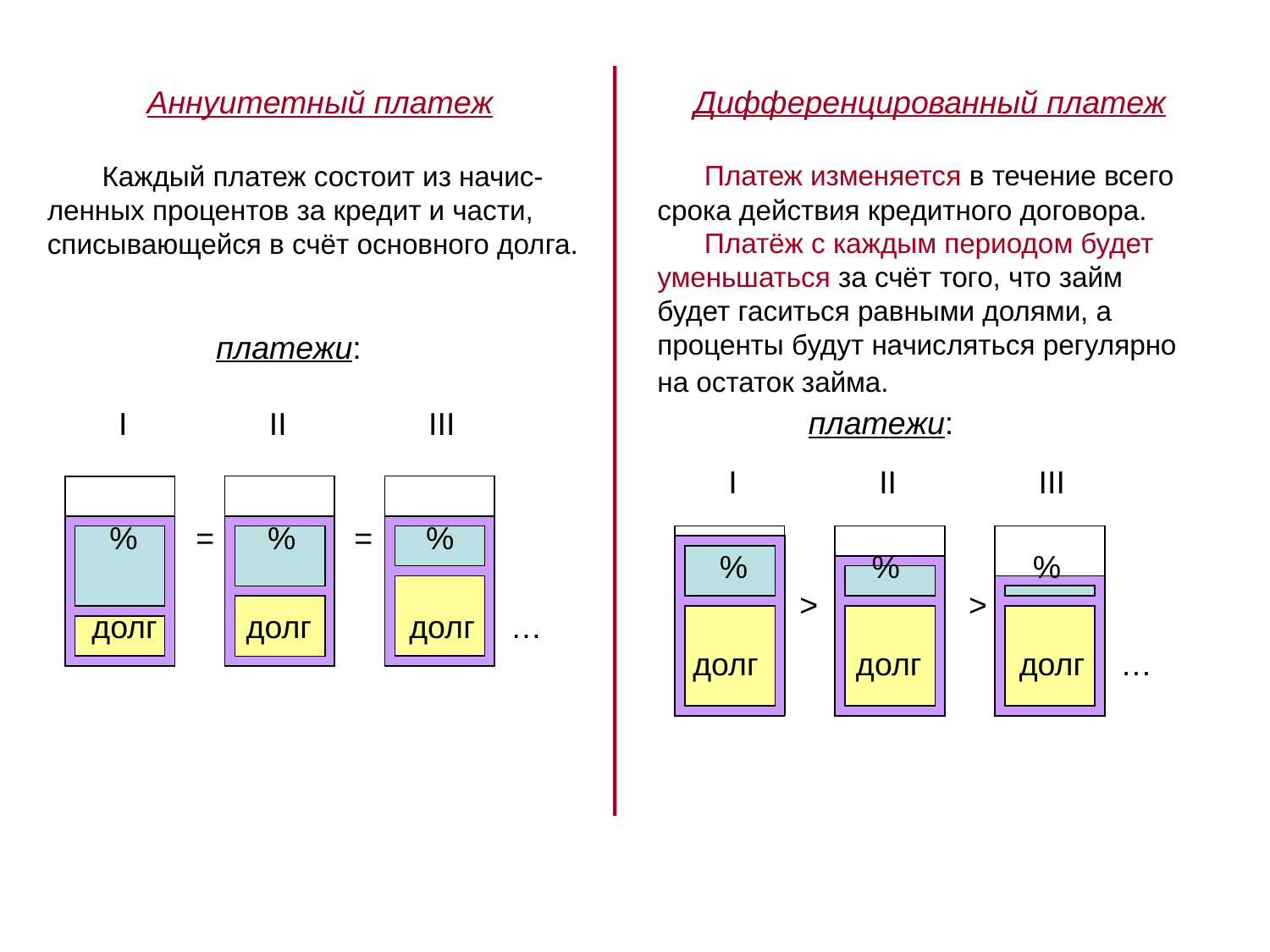

Дифференцированный платеж

      Платеж изменяется в течение всего срока действия кредитного договора.
      Платёж с каждым периодом будет уменьшаться за счёт того, что займ будет гаситься равными долями, а проценты будут начисляться регулярно на остаток займа.
                 платежи:

        I                II                III

       %              %               %
                >                 >

    долг           долг           долг    …

Аннуитетный платеж

       Каждый платеж состоит из начис-ленных процентов за кредит и части, списывающейся в счёт основного долга.

                   платежи:

        I                II                III

       %       =      %       =      %

     долг          долг           долг    …